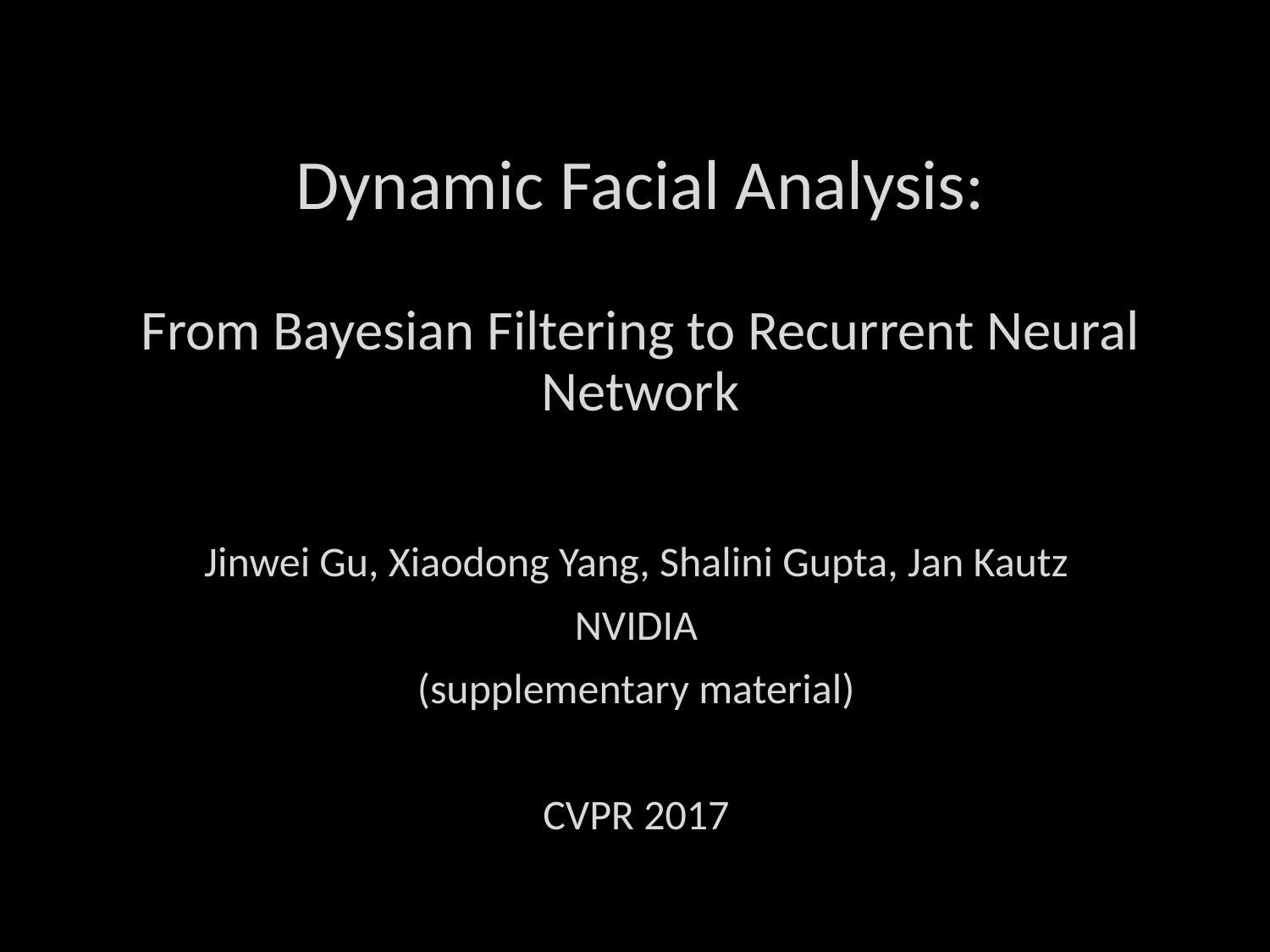

# Dynamic Facial Analysis: From Bayesian Filtering to Recurrent Neural Network
Jinwei Gu, Xiaodong Yang, Shalini Gupta, Jan Kautz
NVIDIA
(supplementary material)

CVPR 2017